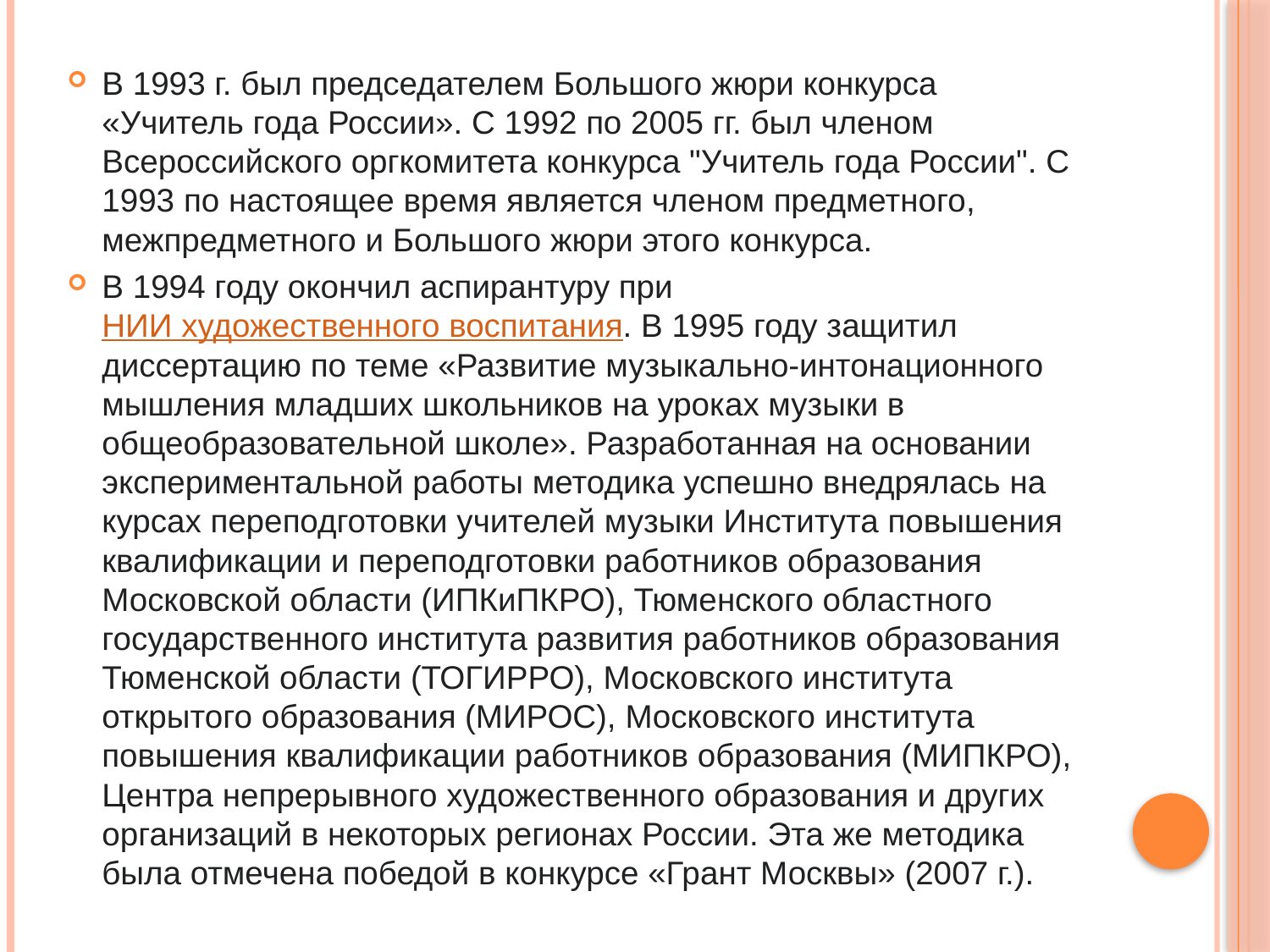

В 1993 г. был председателем Большого жюри конкурса «Учитель года России». С 1992 по 2005 гг. был членом Всероссийского оргкомитета конкурса "Учитель года России". С 1993 по настоящее время является членом предметного, межпредметного и Большого жюри этого конкурса.
В 1994 году окончил аспирантуру при НИИ художественного воспитания. В 1995 году защитил диссертацию по теме «Развитие музыкально-интонационного мышления младших школьников на уроках музыки в общеобразовательной школе». Разработанная на основании экспериментальной работы методика успешно внедрялась на курсах переподготовки учителей музыки Института повышения квалификации и переподготовки работников образования Московской области (ИПКиПКРО), Тюменского областного государственного института развития работников образования Тюменской области (ТОГИРРО), Московского института открытого образования (МИРОС), Московского института повышения квалификации работников образования (МИПКРО), Центра непрерывного художественного образования и других организаций в некоторых регионах России. Эта же методика была отмечена победой в конкурсе «Грант Москвы» (2007 г.).